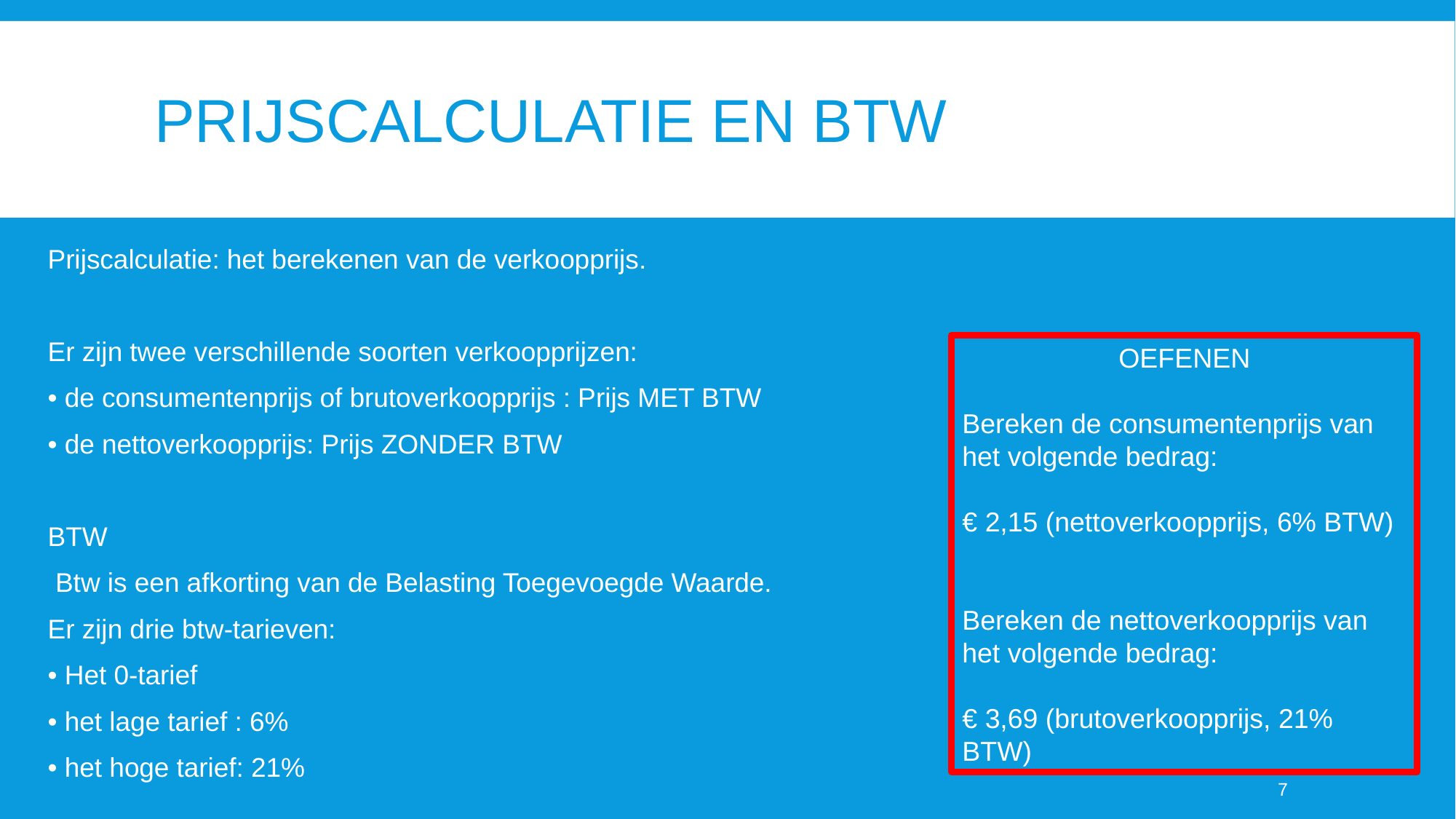

# Prijscalculatie en BTW
Prijscalculatie: het berekenen van de verkoopprijs.

Er zijn twee verschillende soorten verkoopprijzen:
• de consumentenprijs of brutoverkoopprijs : Prijs MET BTW
• de nettoverkoopprijs: Prijs ZONDER BTW

BTW
 Btw is een afkorting van de Belasting Toegevoegde Waarde.
Er zijn drie btw-tarieven:
• Het 0-tarief
• het lage tarief : 6%
• het hoge tarief: 21%
OEFENEN

Bereken de consumentenprijs van het volgende bedrag:

€ 2,15 (nettoverkoopprijs, 6% BTW)

Bereken de nettoverkoopprijs van het volgende bedrag:

€ 3,69 (brutoverkoopprijs, 21% BTW)
7